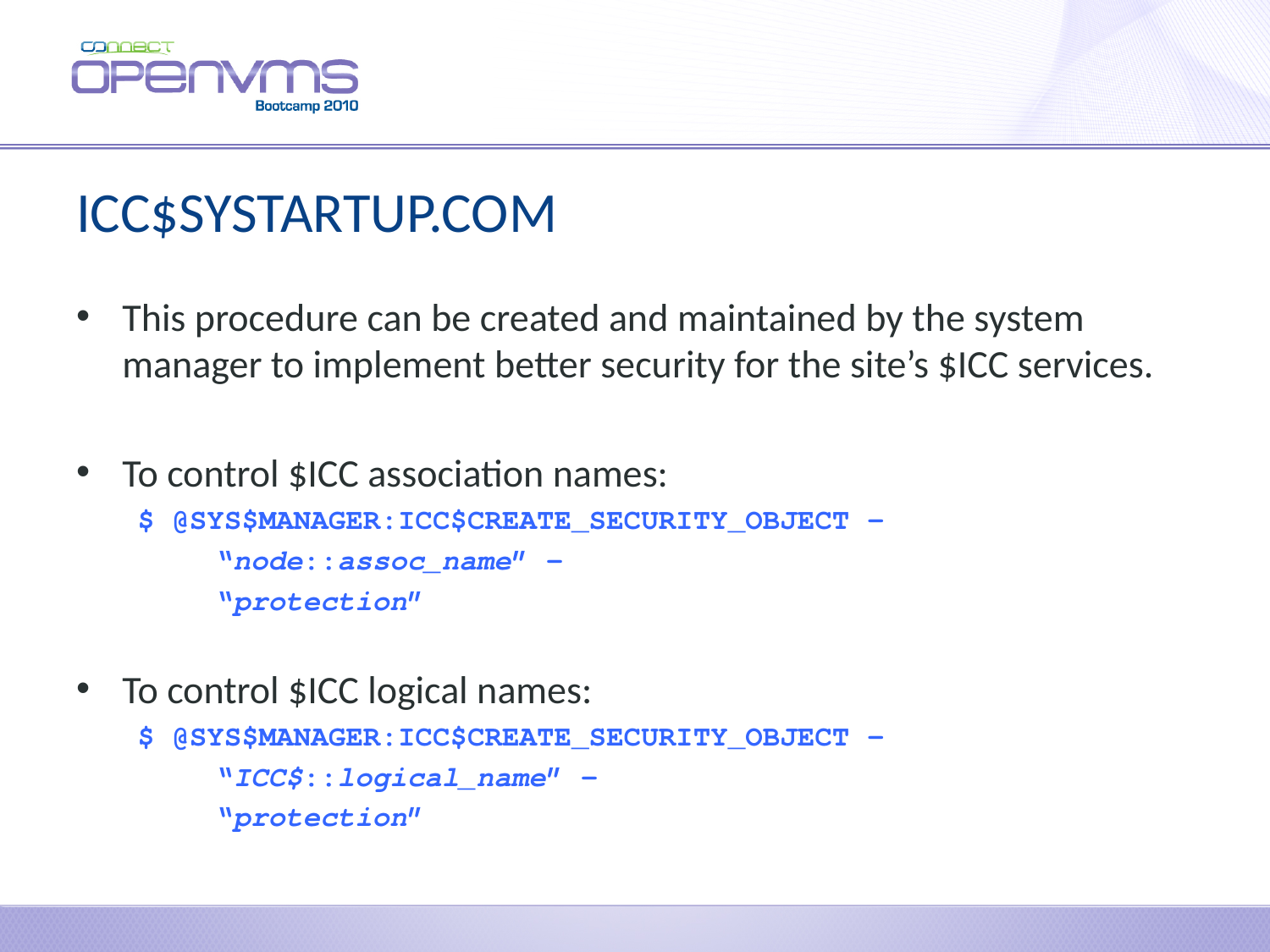

# ICC$SYSTARTUP.COM
This procedure can be created and maintained by the system manager to implement better security for the site’s $ICC services.

To control $ICC association names:
$ @SYS$MANAGER:ICC$CREATE_SECURITY_OBJECT –
 “node::assoc_name” –
 “protection”

To control $ICC logical names:
$ @SYS$MANAGER:ICC$CREATE_SECURITY_OBJECT –
 “ICC$::logical_name” –
 “protection”